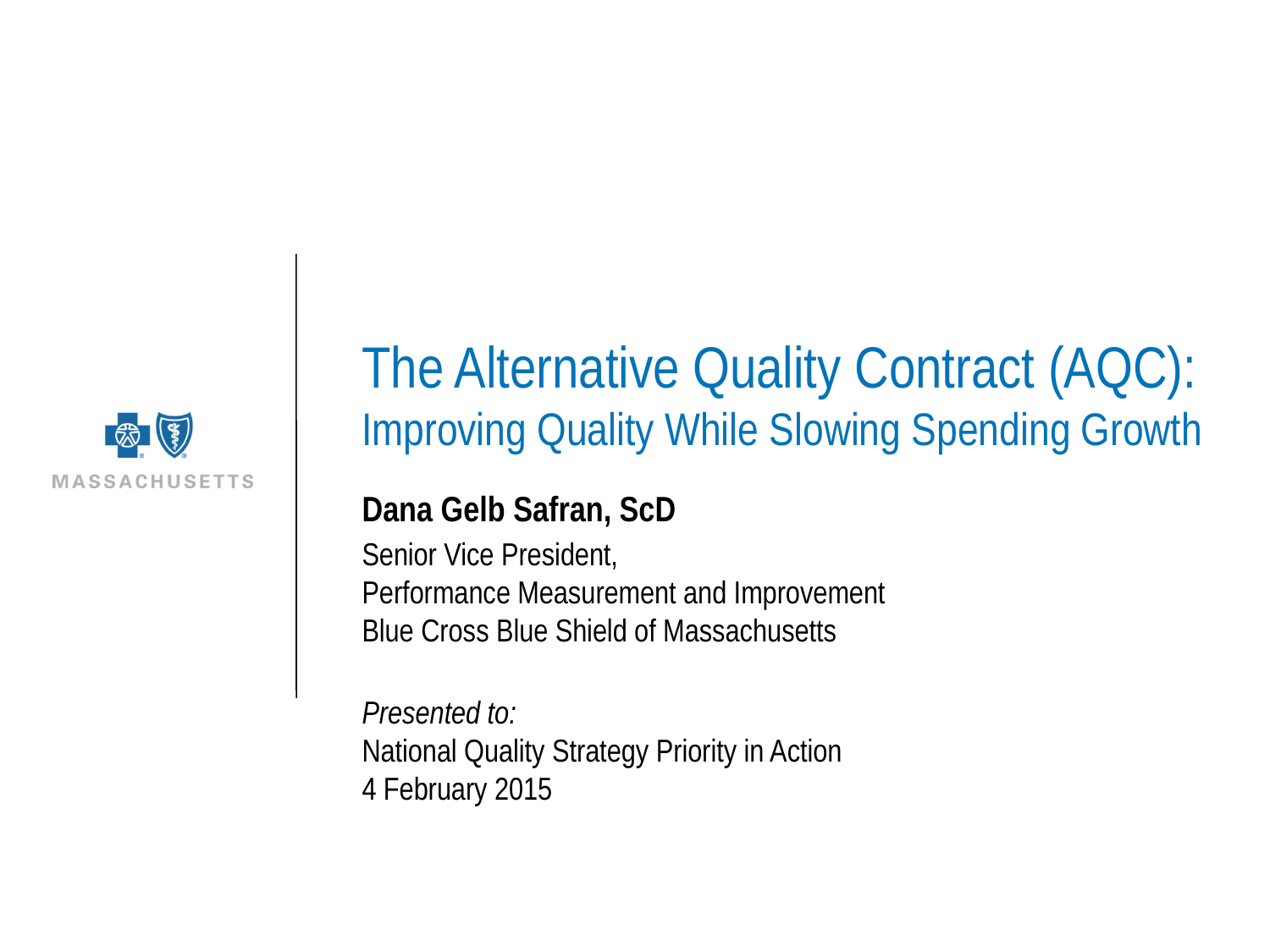

# The Alternative Quality Contract (AQC): Improving Quality While Slowing Spending Growth
Dana Gelb Safran, ScD
Senior Vice President,
Performance Measurement and Improvement
Blue Cross Blue Shield of Massachusetts
Presented to:
National Quality Strategy Priority in Action
4 February 2015